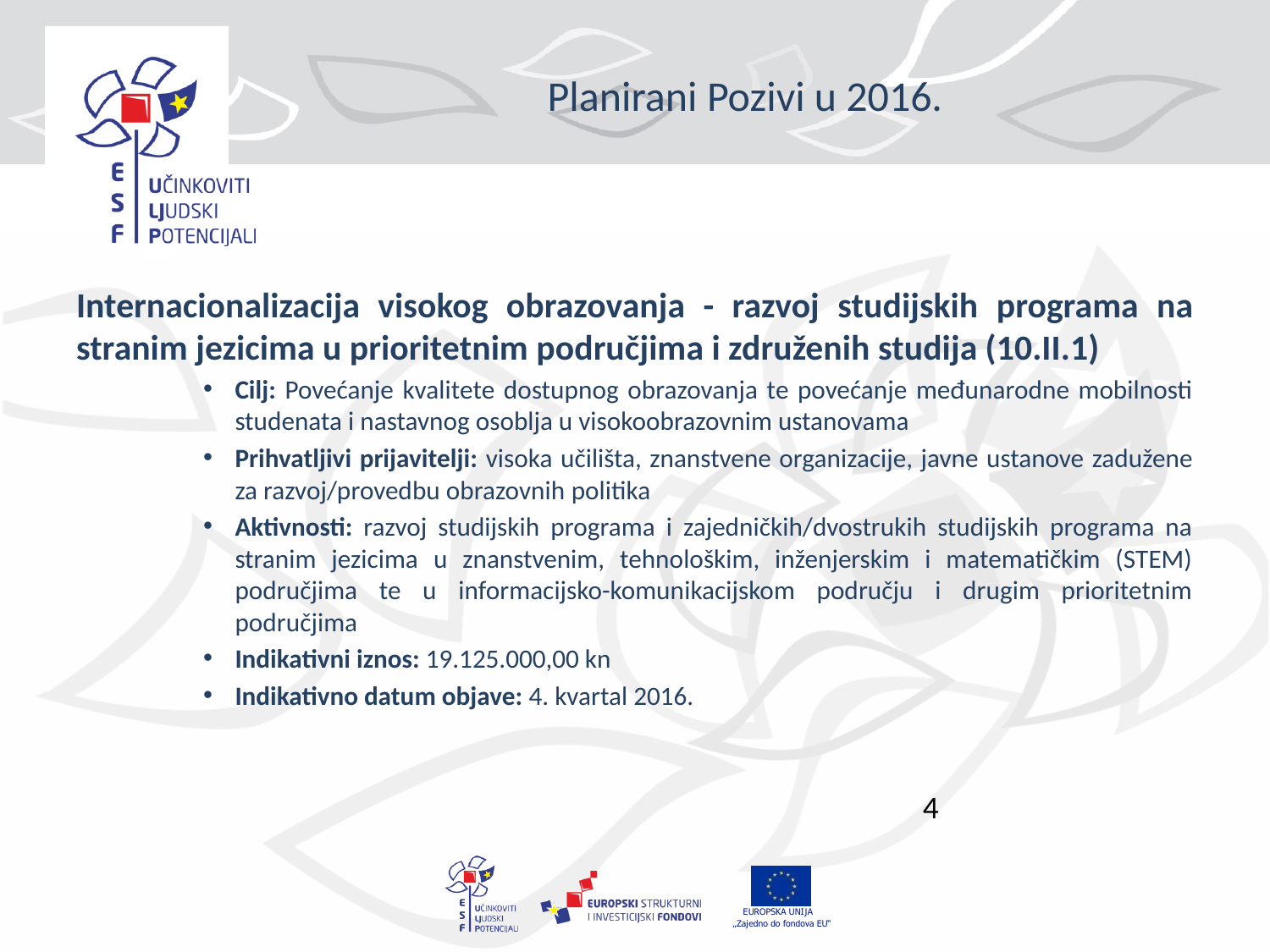

# Planirani Pozivi u 2016.
Internacionalizacija visokog obrazovanja - razvoj studijskih programa na stranim jezicima u prioritetnim područjima i združenih studija (10.II.1)
Cilj: Povećanje kvalitete dostupnog obrazovanja te povećanje međunarodne mobilnosti studenata i nastavnog osoblja u visokoobrazovnim ustanovama
Prihvatljivi prijavitelji: visoka učilišta, znanstvene organizacije, javne ustanove zadužene za razvoj/provedbu obrazovnih politika
Aktivnosti: razvoj studijskih programa i zajedničkih/dvostrukih studijskih programa na stranim jezicima u znanstvenim, tehnološkim, inženjerskim i matematičkim (STEM) područjima te u informacijsko-komunikacijskom području i drugim prioritetnim područjima
Indikativni iznos: 19.125.000,00 kn
Indikativno datum objave: 4. kvartal 2016.
4